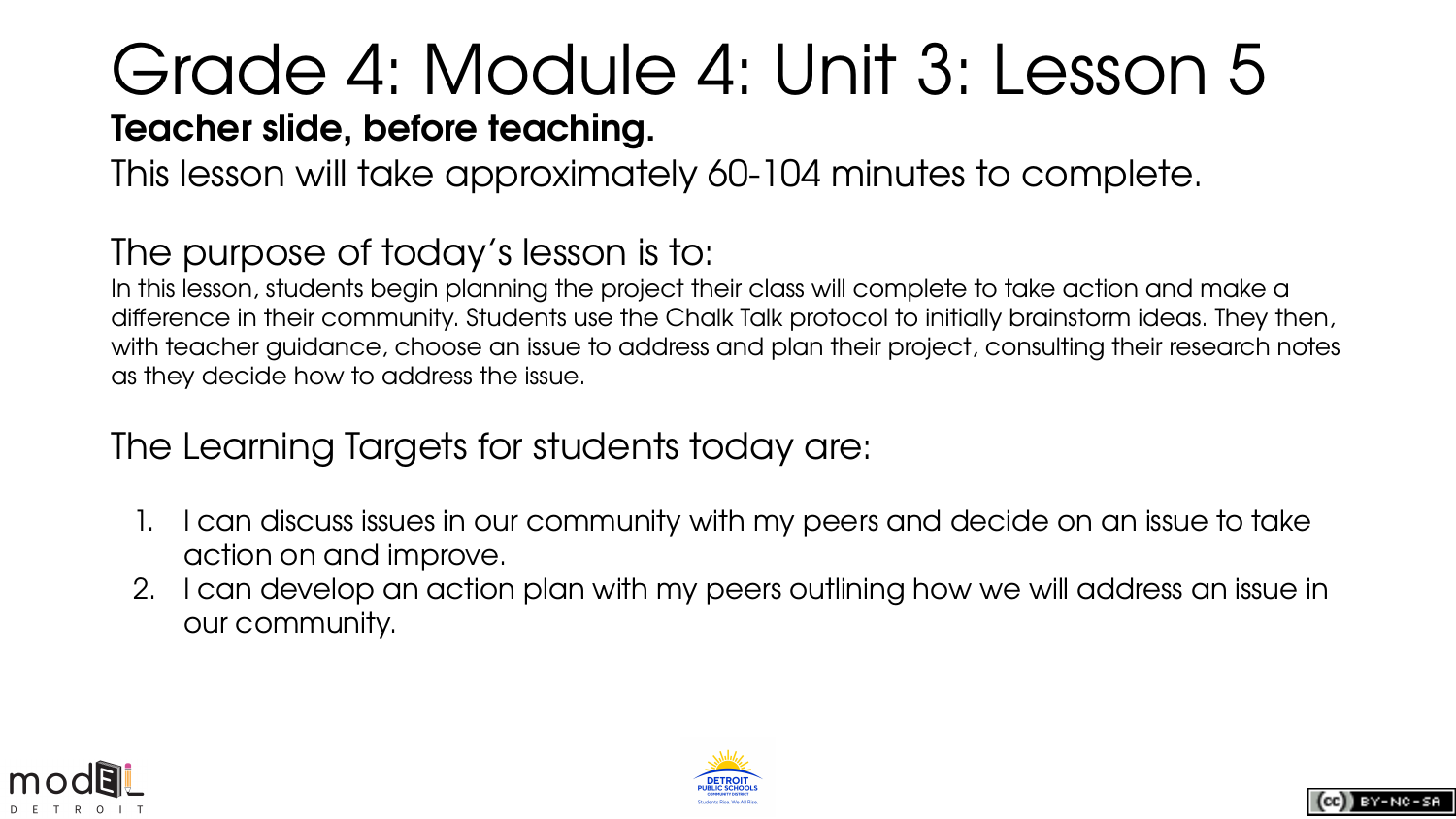

# Grade 4: Module 4: Unit 3: Lesson 5
Teacher slide, before teaching.
This lesson will take approximately 60-104 minutes to complete.

The purpose of today’s lesson is to:
In this lesson, students begin planning the project their class will complete to take action and make a difference in their community. Students use the Chalk Talk protocol to initially brainstorm ideas. They then, with teacher guidance, choose an issue to address and plan their project, consulting their research notes as they decide how to address the issue.

The Learning Targets for students today are:
I can discuss issues in our community with my peers and decide on an issue to take action on and improve.
I can develop an action plan with my peers outlining how we will address an issue in our community.